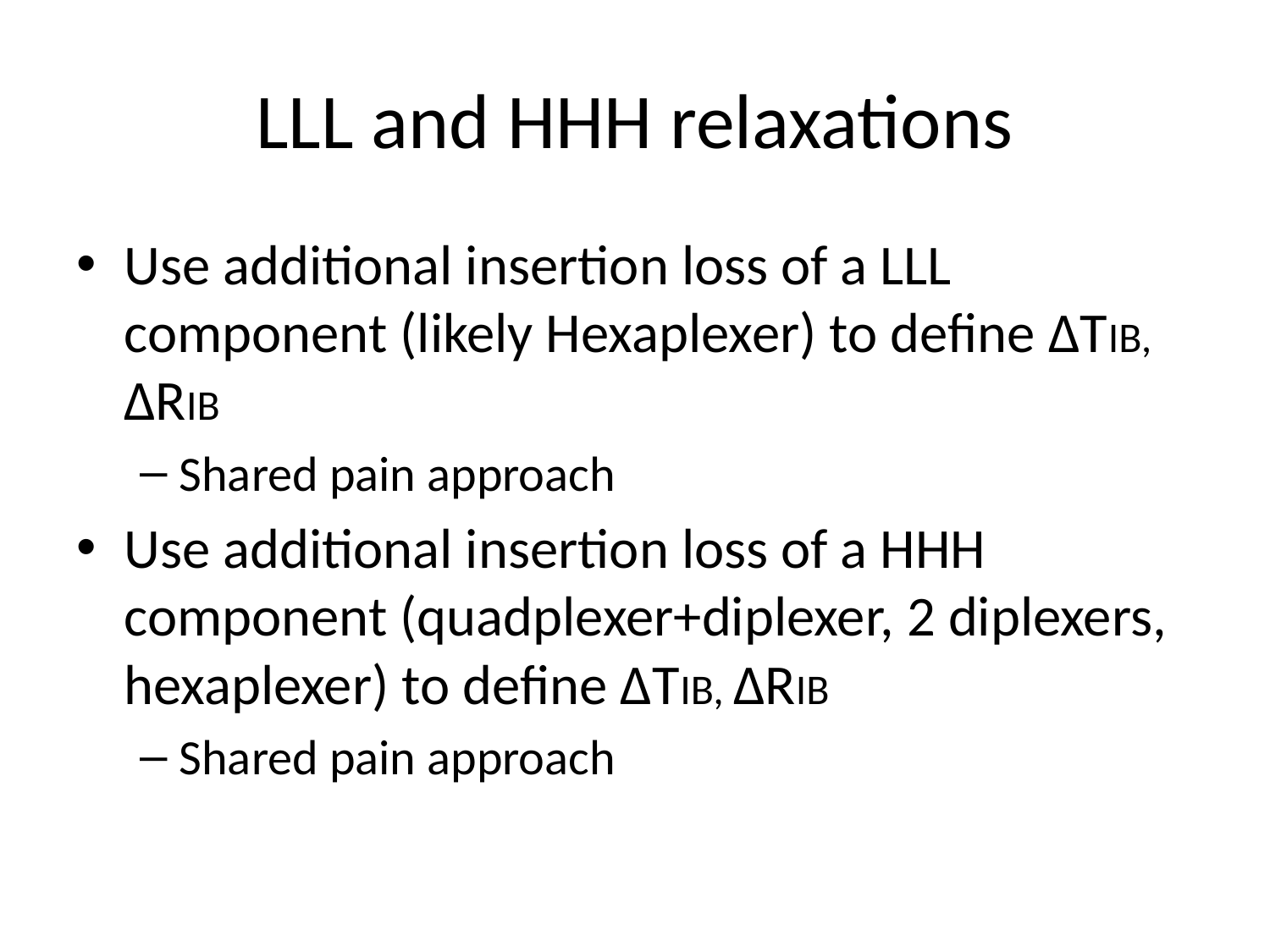

# LLL and HHH relaxations
Use additional insertion loss of a LLL component (likely Hexaplexer) to define ΔTIB, ΔRIB
Shared pain approach
Use additional insertion loss of a HHH component (quadplexer+diplexer, 2 diplexers, hexaplexer) to define ΔTIB, ΔRIB
Shared pain approach